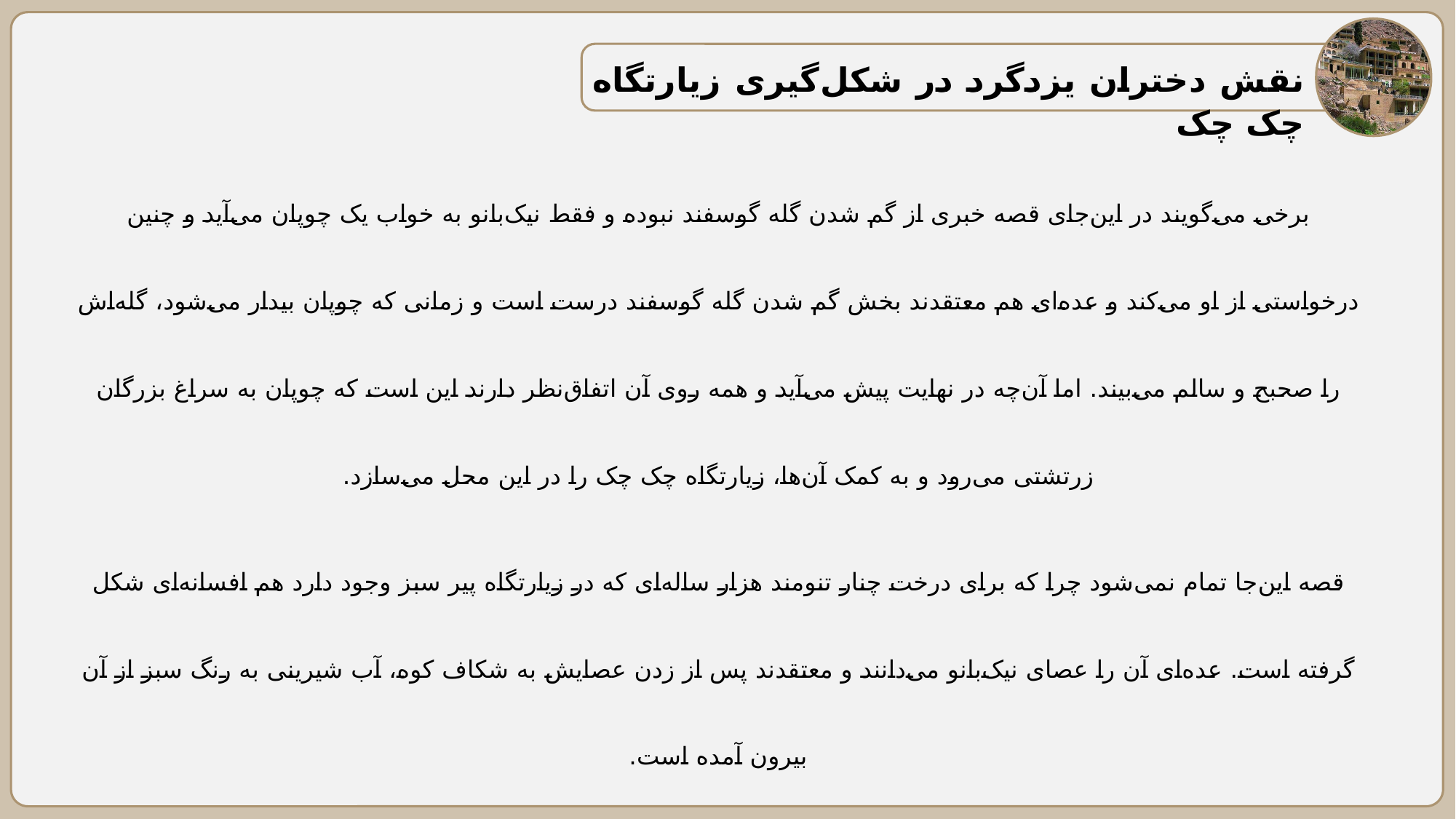

نقش دختران یزدگرد در شکل‌گیری زیارتگاه چک چک
برخی می‌گویند در این‌جای قصه خبری از گم شدن گله گوسفند نبوده و فقط نیک‌بانو به خواب یک چوپان می‌آید و چنین درخواستی از او می‌کند و عده‌ای هم معتقدند بخش گم شدن گله گوسفند درست است و زمانی که چوپان بیدار می‌شود، گله‌اش را صحبح و سالم می‌بیند. اما آن‌چه در نهایت پیش می‌آید و همه روی آن اتفاق‌نظر دارند این است که چوپان به سراغ بزرگان زرتشتی می‌رود و به کمک آن‌ها، زیارتگاه چک چک را در این محل می‌سازد.
قصه این‌جا تمام نمی‌شود چرا که برای درخت چنار تنومند هزار ساله‌ای که در زیارتگاه پیر سبز وجود دارد هم افسانه‌ای شکل گرفته است. عده‌ای آن را عصای نیک‌بانو می‌دانند و معتقدند پس از زدن عصایش به شکاف کوه، آب شیرینی به رنگ سبز از آن بیرون آمده است.